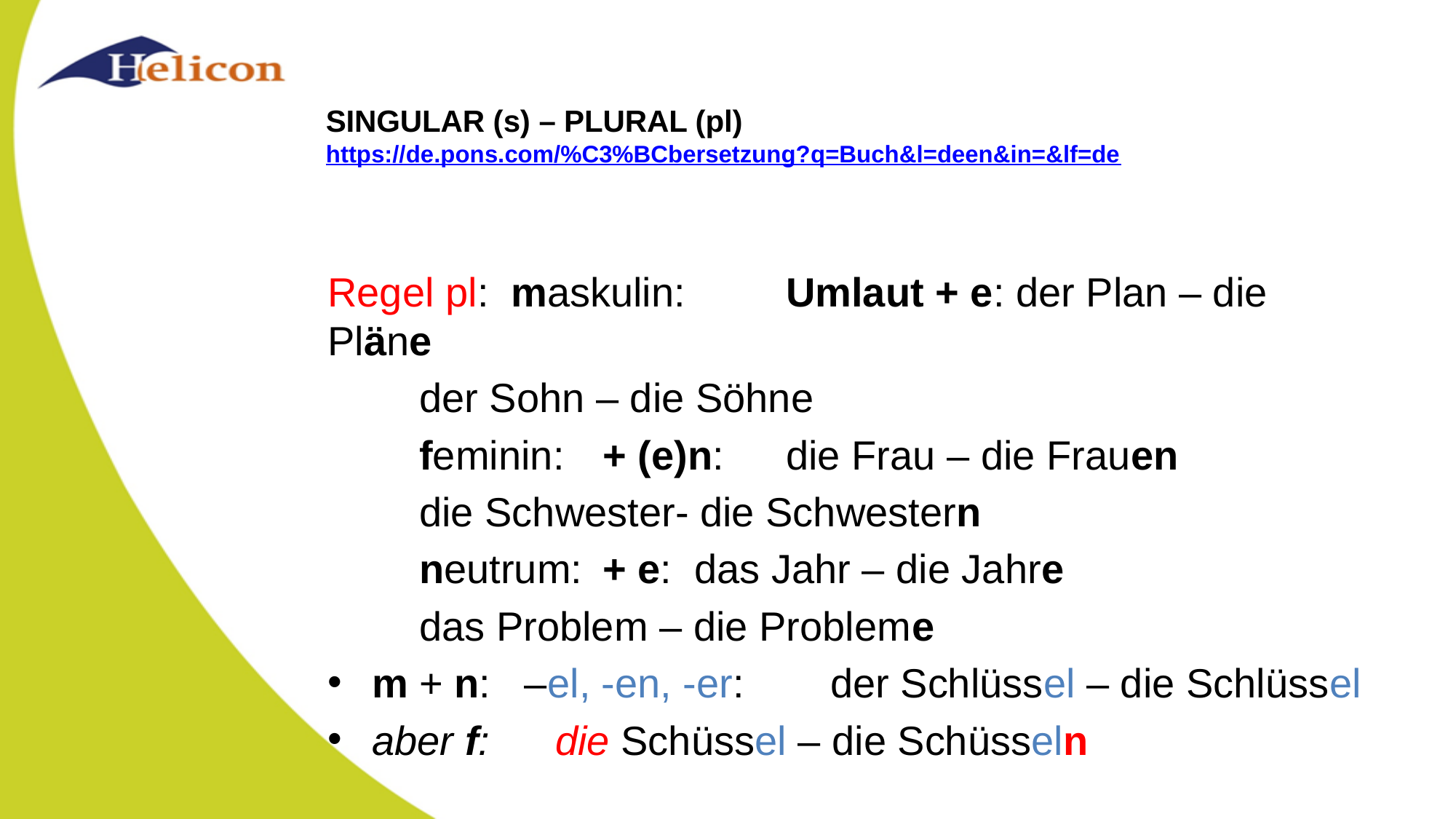

# SINGULAR (s) – PLURAL (pl) https://de.pons.com/%C3%BCbersetzung?q=Buch&l=deen&in=&lf=de
Regel pl: 	maskulin: 	Umlaut + e: der Plan – die Pläne
						der Sohn – die Söhne
		feminin:	+ (e)n: 	die Frau – die Frauen
						die Schwester- die Schwestern
		neutrum: 	+ e: 		das Jahr – die Jahre
						das Problem – die Probleme
m + n:   –el, -en, -er: 	der Schlüssel – die Schlüssel
aber f: 			die Schüssel – die Schüsseln